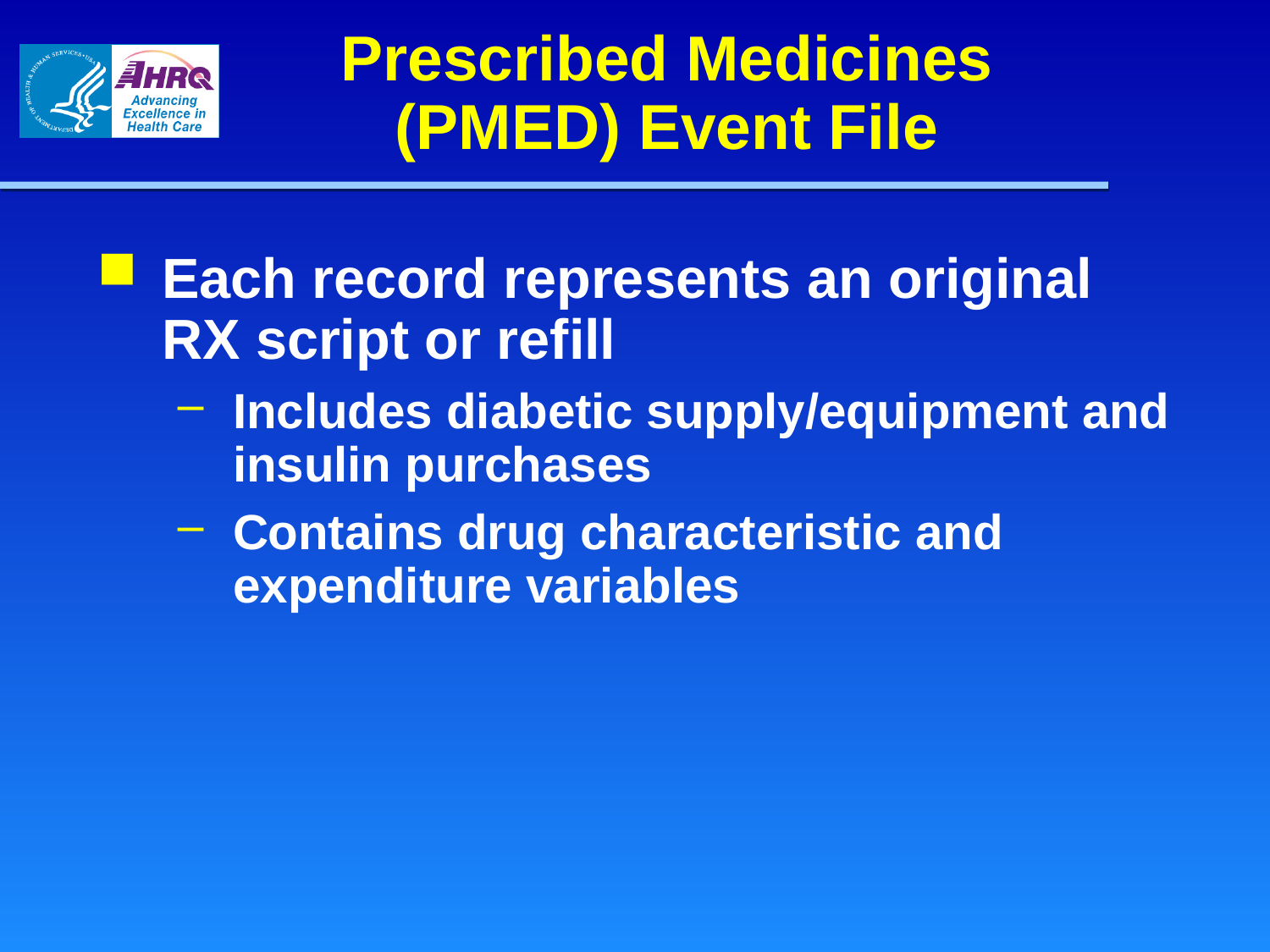

# Prescribed Medicines (PMED) Event File

Each record represents an original RX script or refill
Includes diabetic supply/equipment and insulin purchases
Contains drug characteristic and expenditure variables